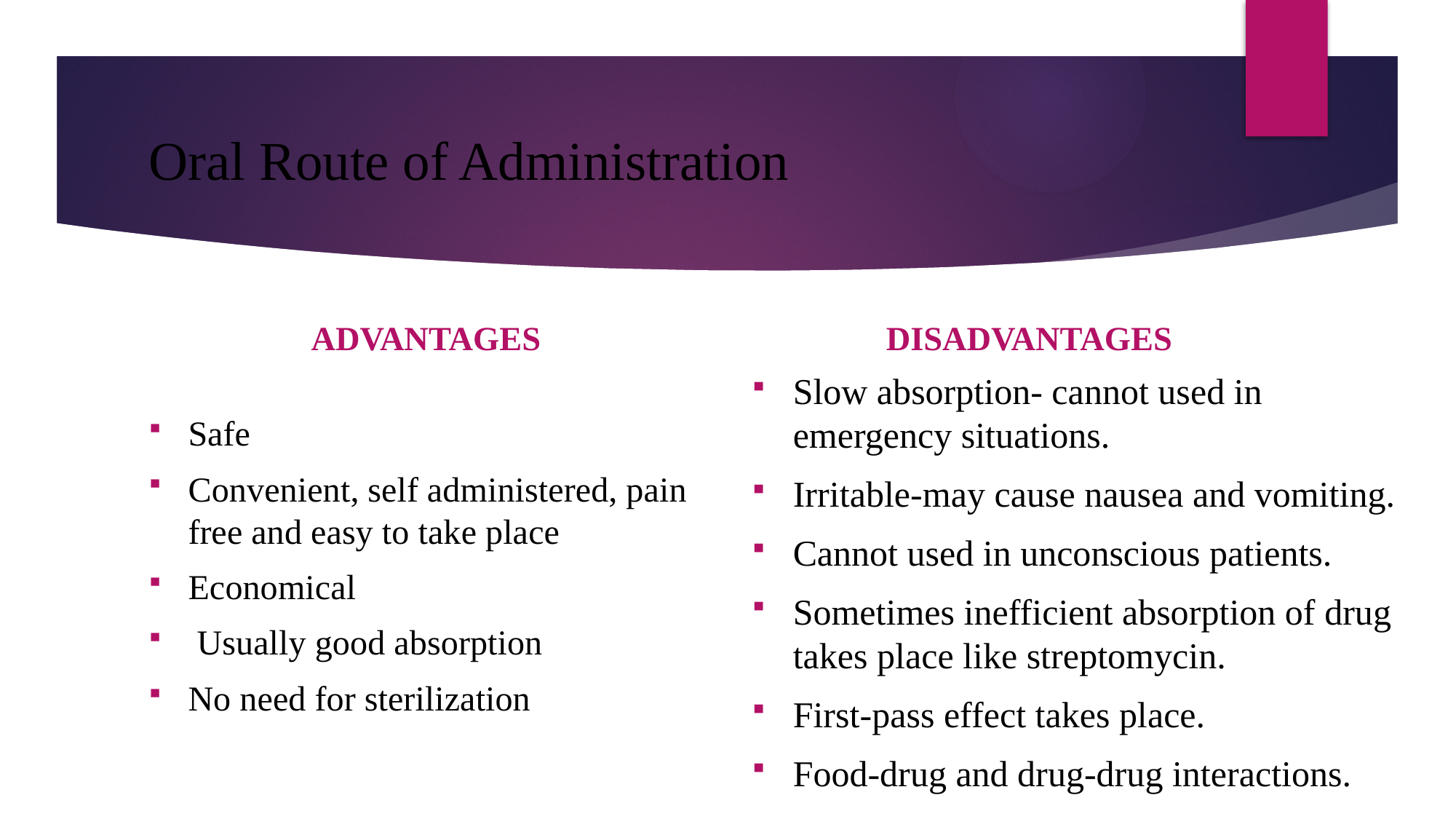

# Oral Route of Administration
ADVANTAGES
DISADVANTAGES

Safe
Convenient, self administered, pain free and easy to take place
Economical
 Usually good absorption
No need for sterilization
Slow absorption- cannot used in emergency situations.
Irritable-may cause nausea and vomiting.
Cannot used in unconscious patients.
Sometimes inefficient absorption of drug takes place like streptomycin.
First-pass effect takes place.
Food-drug and drug-drug interactions.